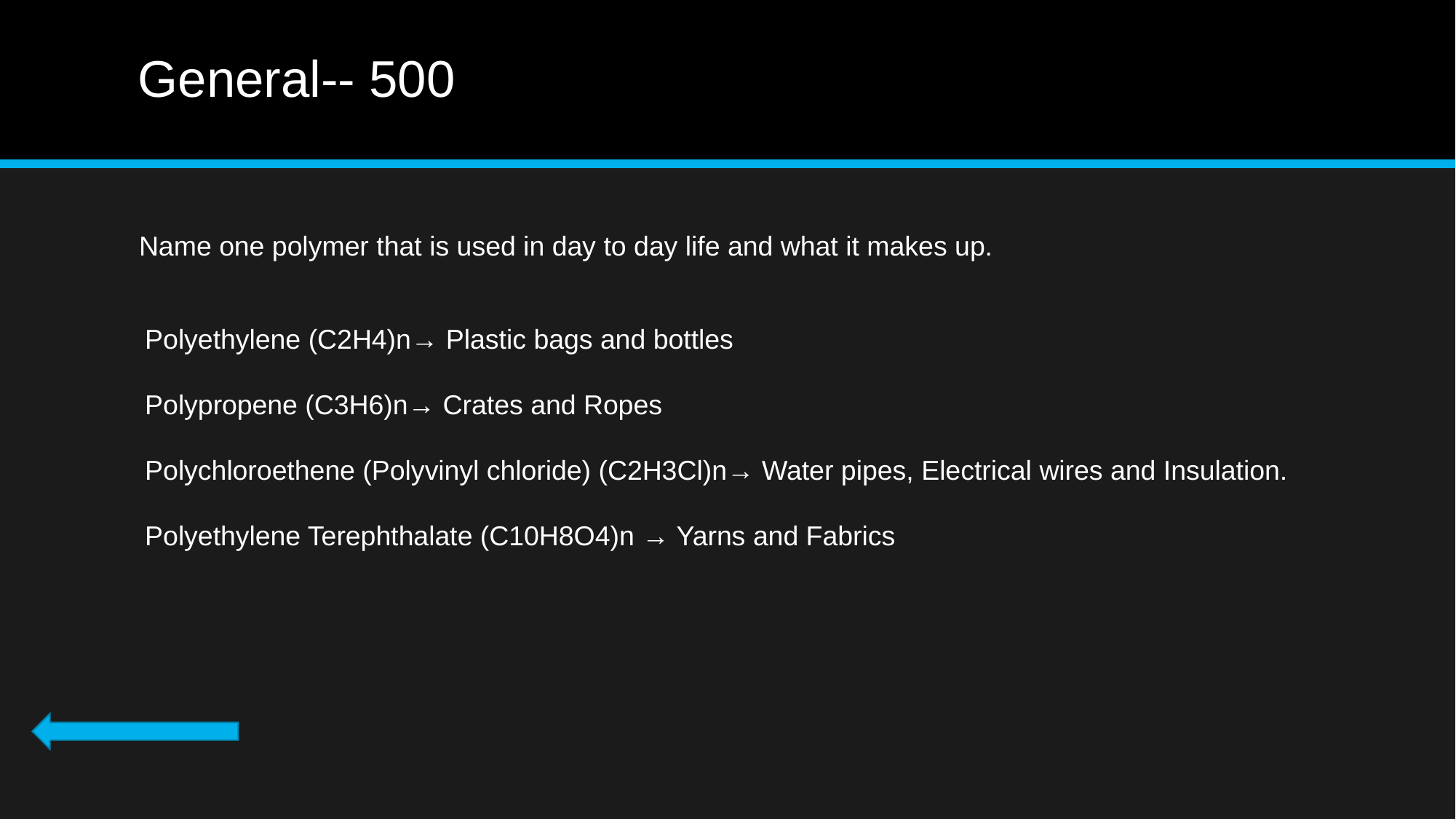

# General-- 500
Name one polymer that is used in day to day life and what it makes up.
Polyethylene (C2H4)n→ Plastic bags and bottles
Polypropene (C3H6)n→ Crates and Ropes
Polychloroethene (Polyvinyl chloride) (C2H3Cl)n→ Water pipes, Electrical wires and Insulation.
Polyethylene Terephthalate (C10H8O4)n → Yarns and Fabrics